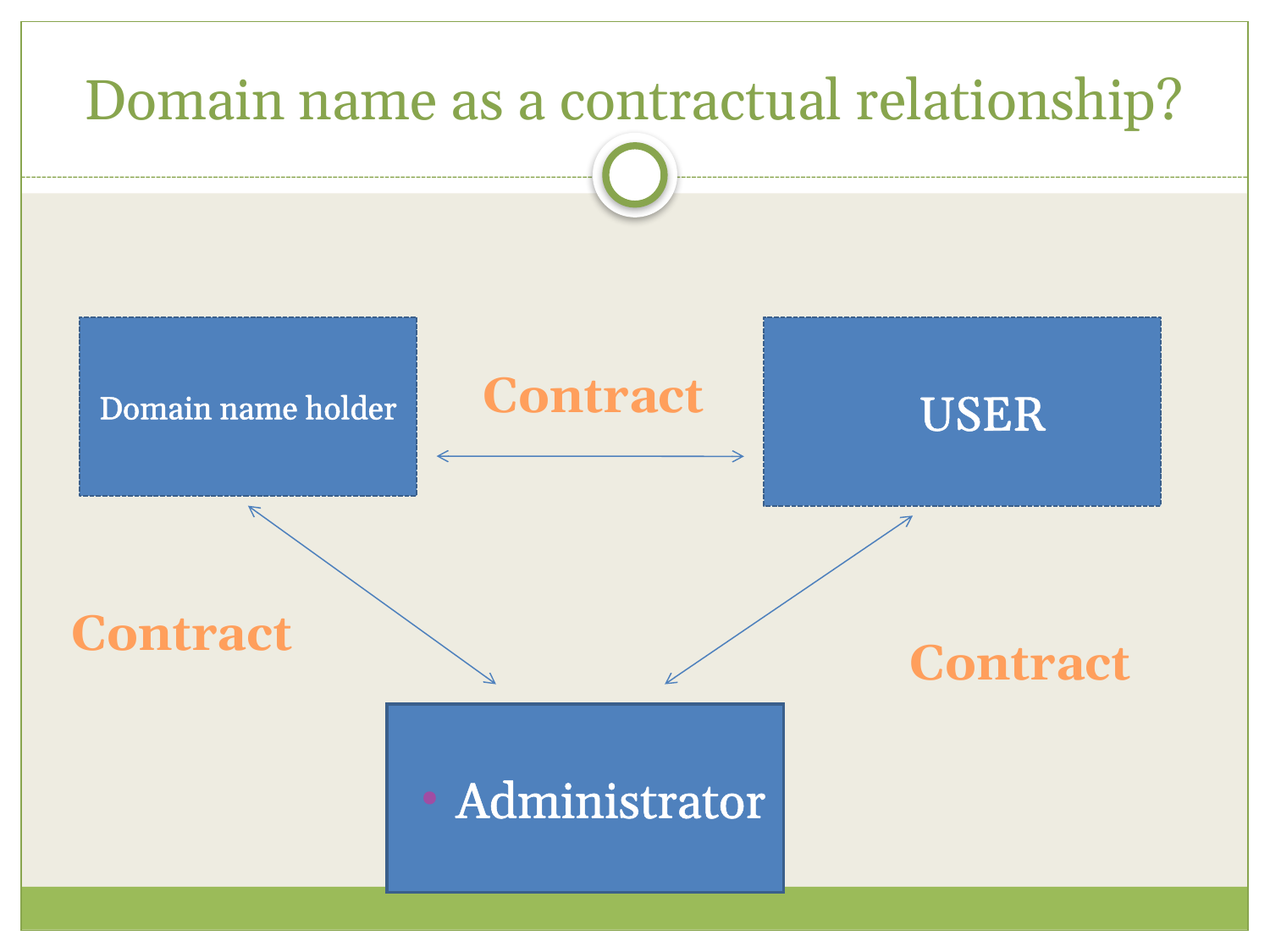

# Domain name as a contractual relationship?
Domain name holder
USER
Contract
Contract
Contract
Administrator